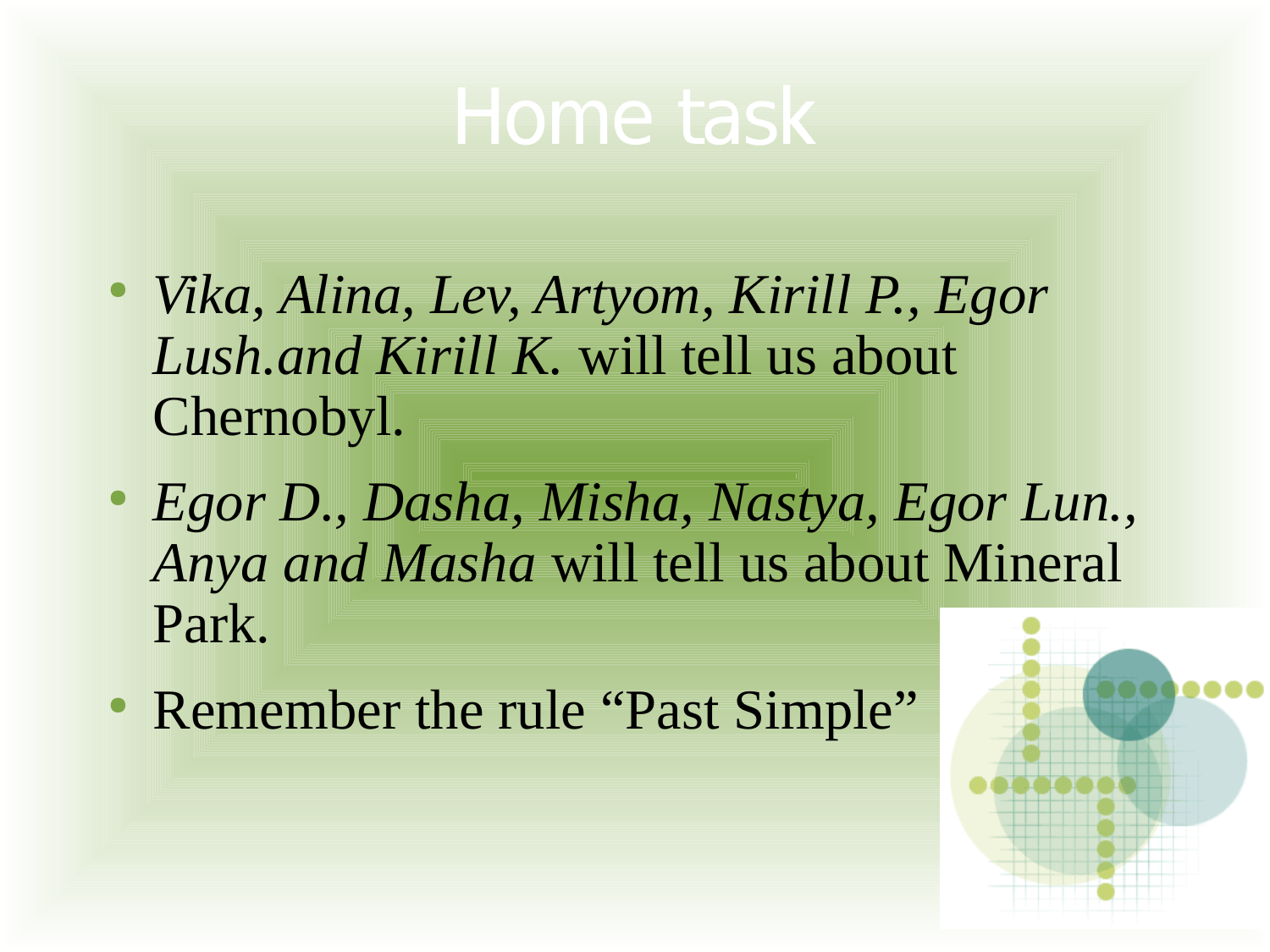

# Home task
Vika, Alina, Lev, Artyom, Kirill P., Egor Lush.and Kirill K. will tell us about Chernobyl.
Egor D., Dasha, Misha, Nastya, Egor Lun., Anya and Masha will tell us about Mineral Park.
Remember the rule “Past Simple”